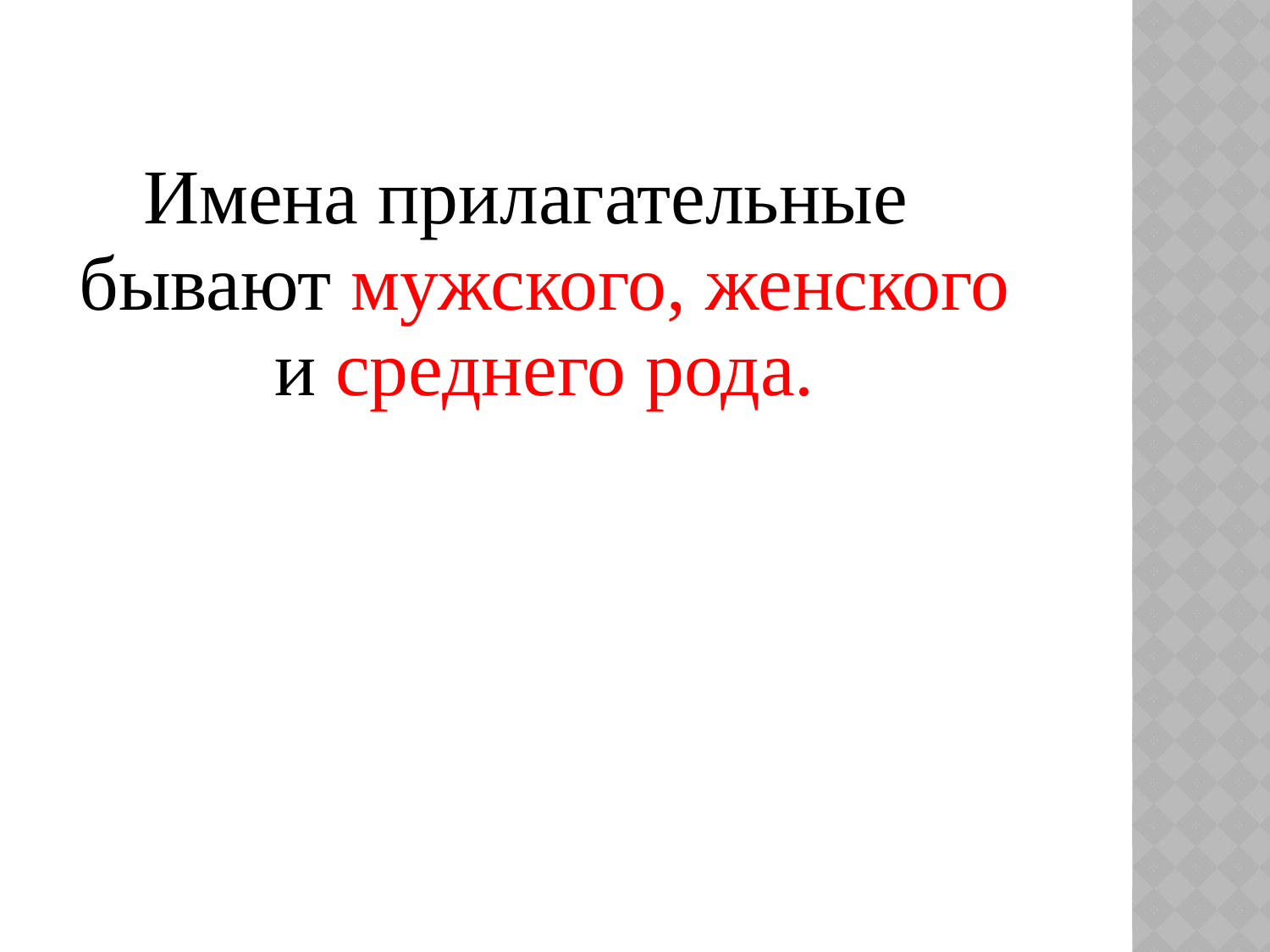

Имена прилагательные бывают мужского, женского и среднего рода.